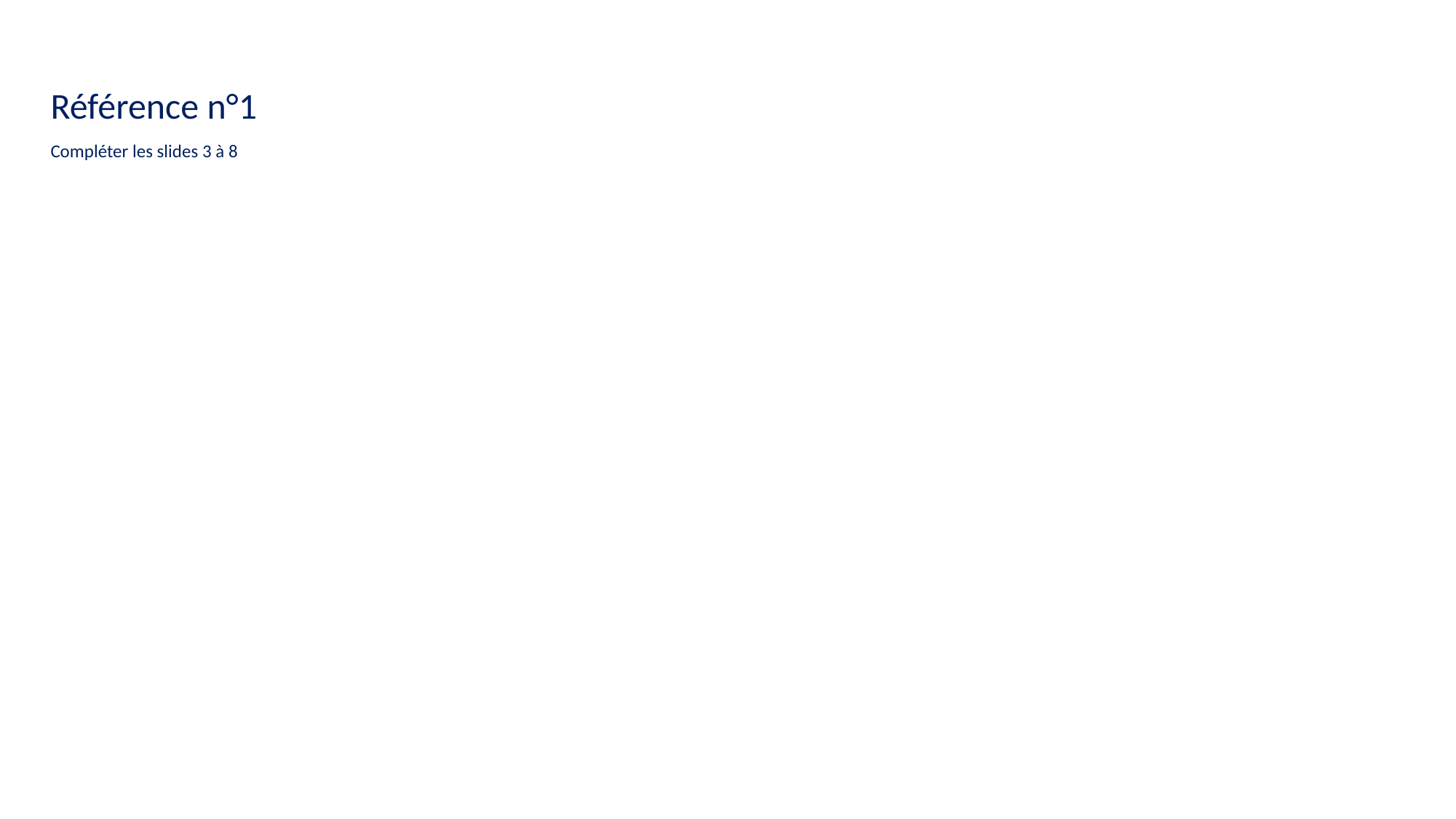

Référence n°1
Compléter les slides 3 à 8